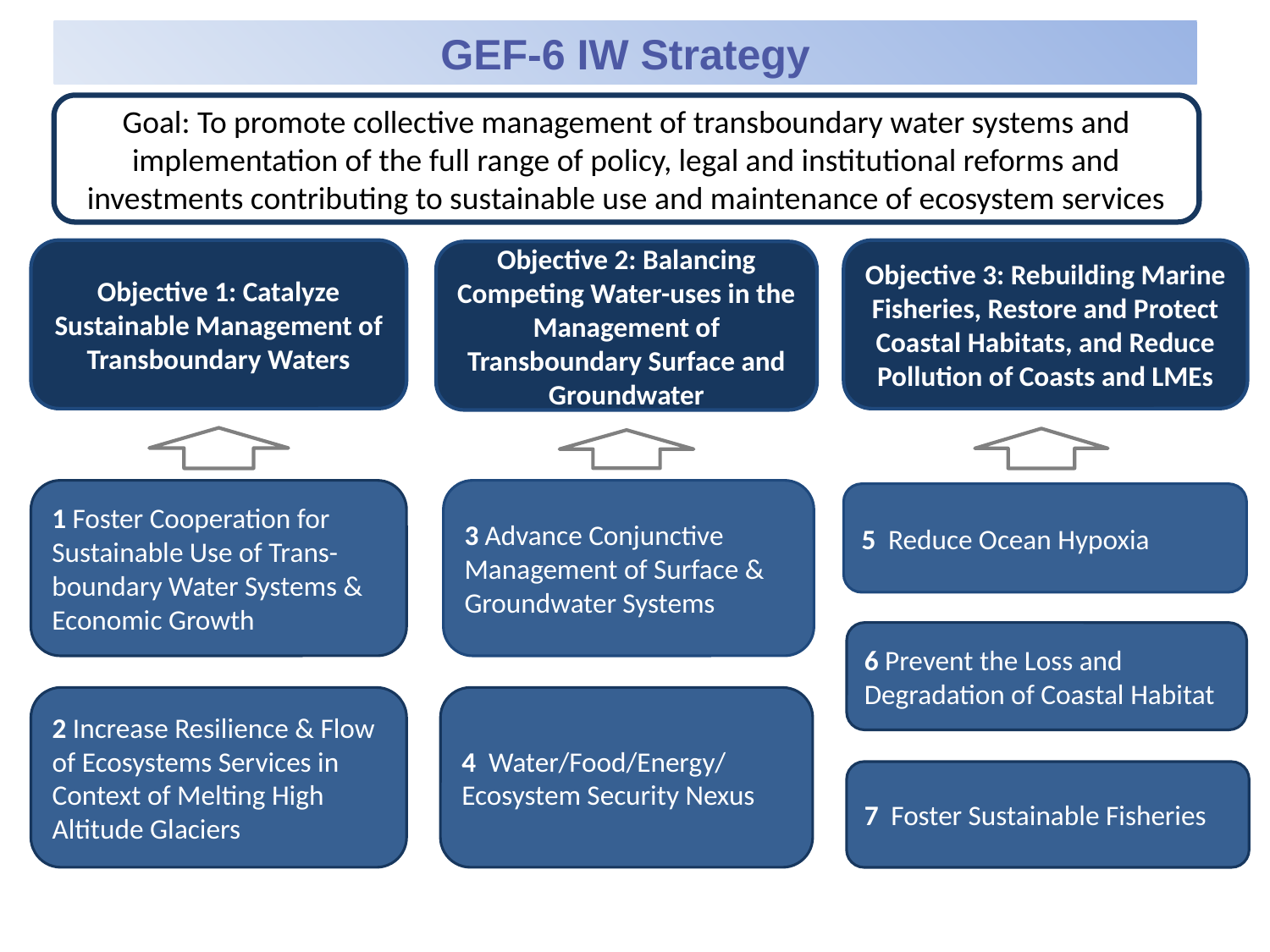

# GEF-6 IW Strategy
Goal: To promote collective management of transboundary water systems and implementation of the full range of policy, legal and institutional reforms and investments contributing to sustainable use and maintenance of ecosystem services
Objective 3: Rebuilding Marine Fisheries, Restore and Protect Coastal Habitats, and Reduce Pollution of Coasts and LMEs
Objective 1: Catalyze Sustainable Management of Transboundary Waters
Objective 2: Balancing Competing Water-uses in the Management of Transboundary Surface and Groundwater

1 Foster Cooperation for Sustainable Use of Trans- boundary Water Systems & Economic Growth
3 Advance Conjunctive Management of Surface & Groundwater Systems
5  Reduce Ocean Hypoxia
6 Prevent the Loss and Degradation of Coastal Habitat
2 Increase Resilience & Flow of Ecosystems Services in Context of Melting High Altitude Glaciers
4  Water/Food/Energy/
Ecosystem Security Nexus
7  Foster Sustainable Fisheries